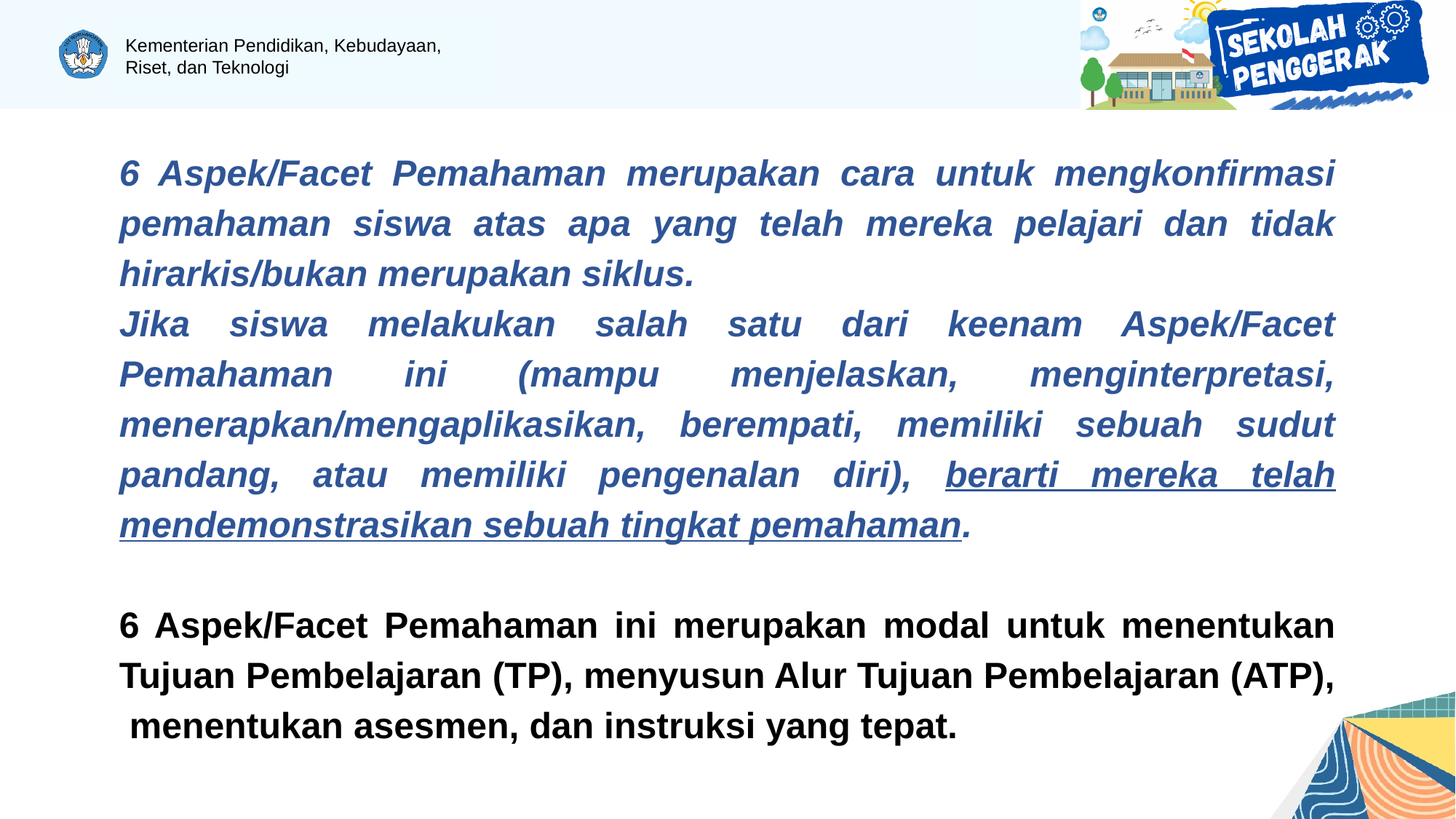

6 Aspek/Facet Pemahaman merupakan cara untuk mengkonfirmasi pemahaman siswa atas apa yang telah mereka pelajari dan tidak hirarkis/bukan merupakan siklus.
Jika siswa melakukan salah satu dari keenam Aspek/Facet Pemahaman ini (mampu menjelaskan, menginterpretasi, menerapkan/mengaplikasikan, berempati, memiliki sebuah sudut pandang, atau memiliki pengenalan diri), berarti mereka telah mendemonstrasikan sebuah tingkat pemahaman.

6 Aspek/Facet Pemahaman ini merupakan modal untuk menentukan Tujuan Pembelajaran (TP), menyusun Alur Tujuan Pembelajaran (ATP),  menentukan asesmen, dan instruksi yang tepat.